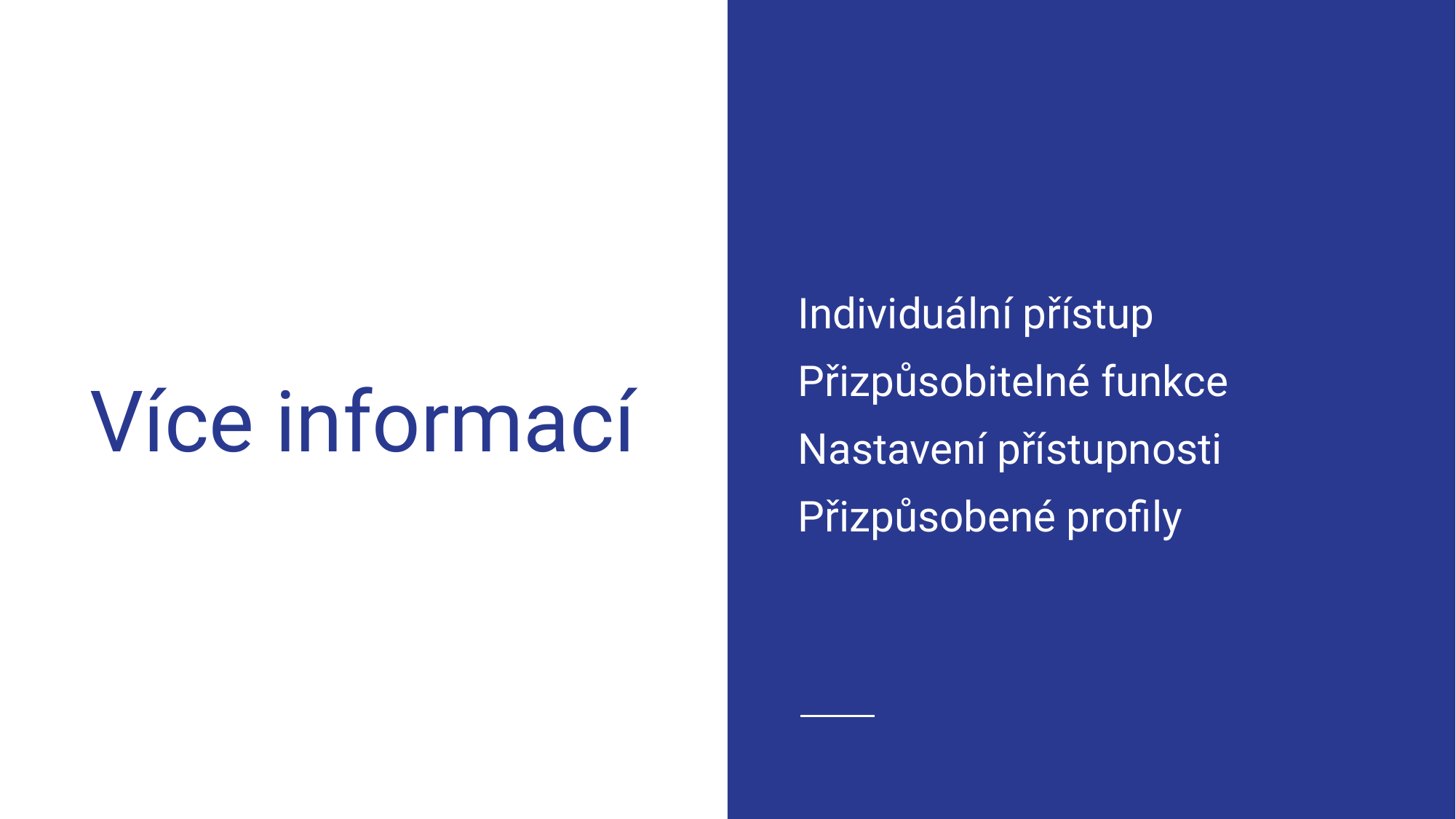

Individuální přístup
Přizpůsobitelné funkce
Nastavení přístupnosti
Přizpůsobené profily
# Více informací